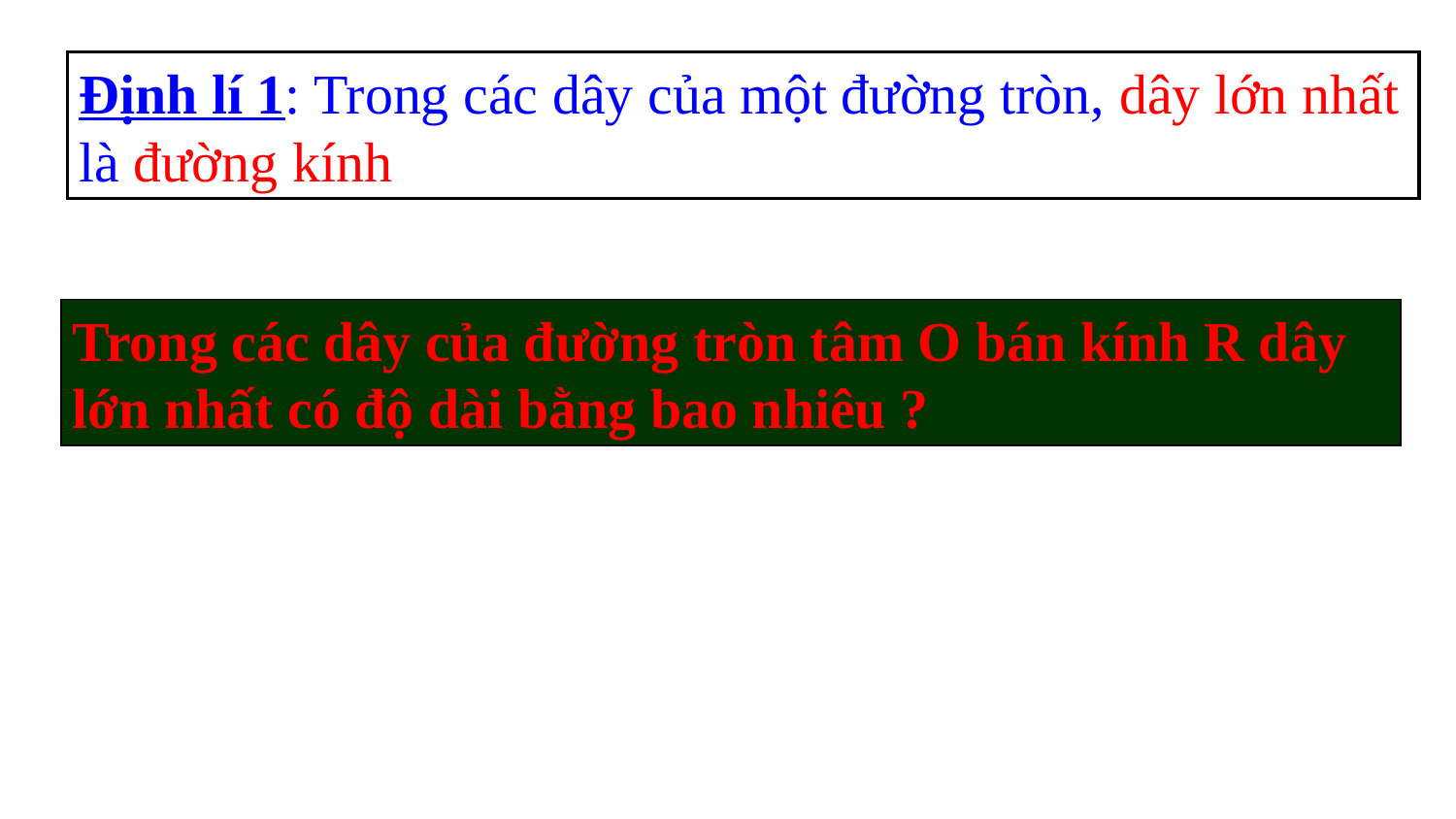

Định lí 1: Trong các dây của một đường tròn, dây lớn nhất là đường kính
Trong các dây của đường tròn tâm O bán kính R dây lớn nhất có độ dài bằng bao nhiêu ?